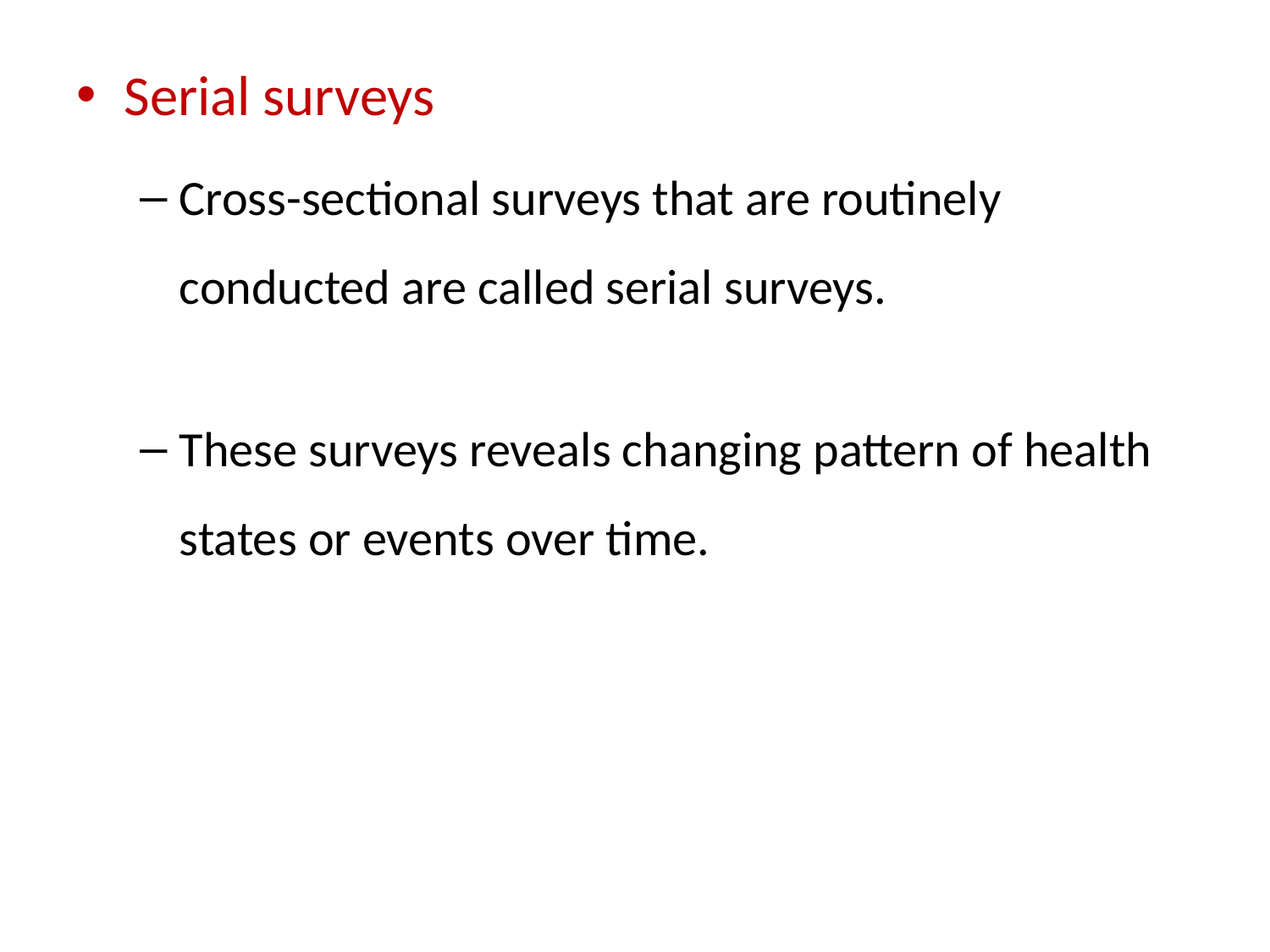

Serial surveys
Cross-sectional surveys that are routinely conducted are called serial surveys.

These surveys reveals changing pattern of health states or events over time.